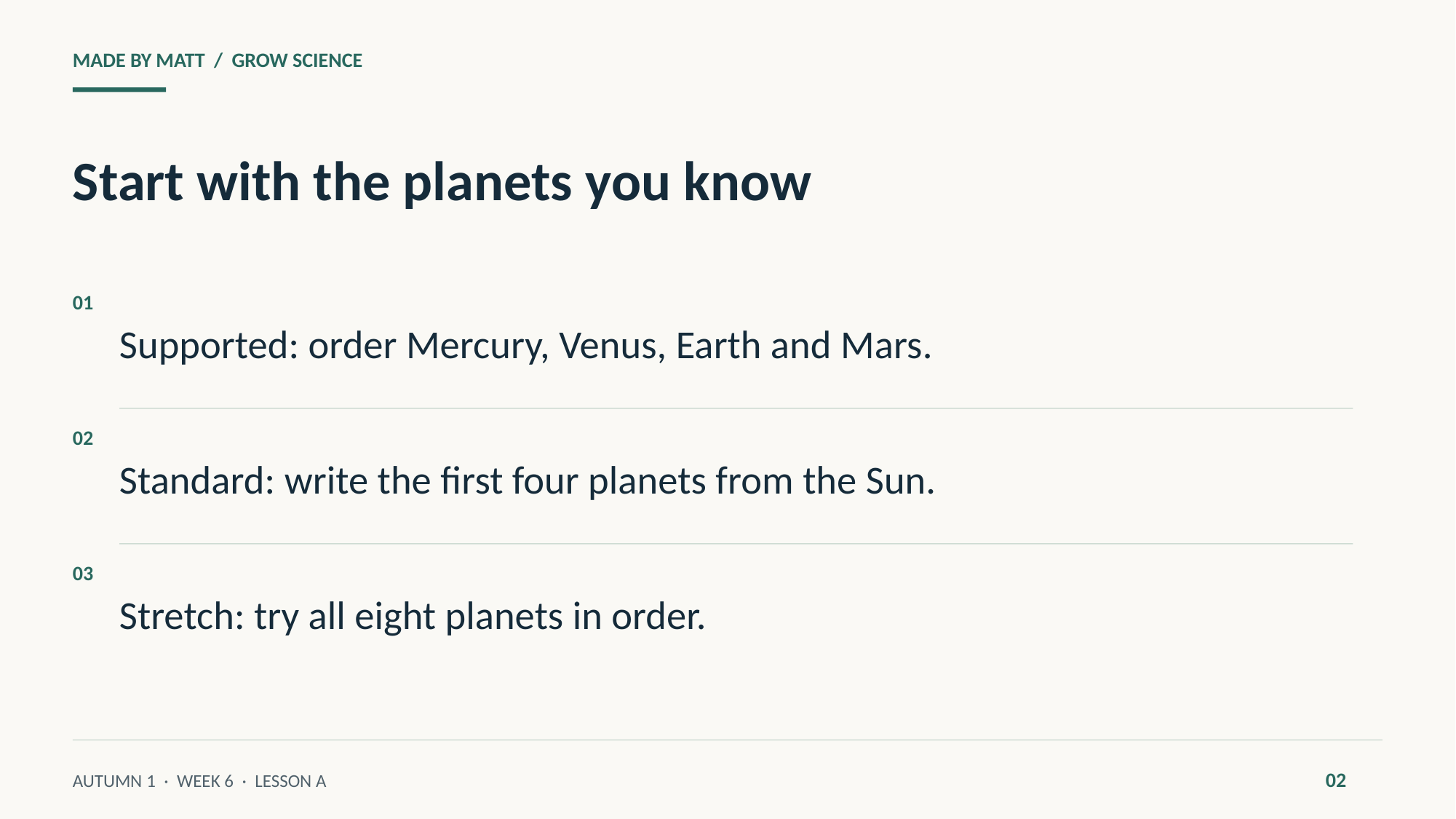

MADE BY MATT  /  GROW SCIENCE

Start with the planets you know
Supported: order Mercury, Venus, Earth and Mars.
01

Standard: write the first four planets from the Sun.
02

Stretch: try all eight planets in order.
03

02
AUTUMN 1  ·  WEEK 6  ·  LESSON A